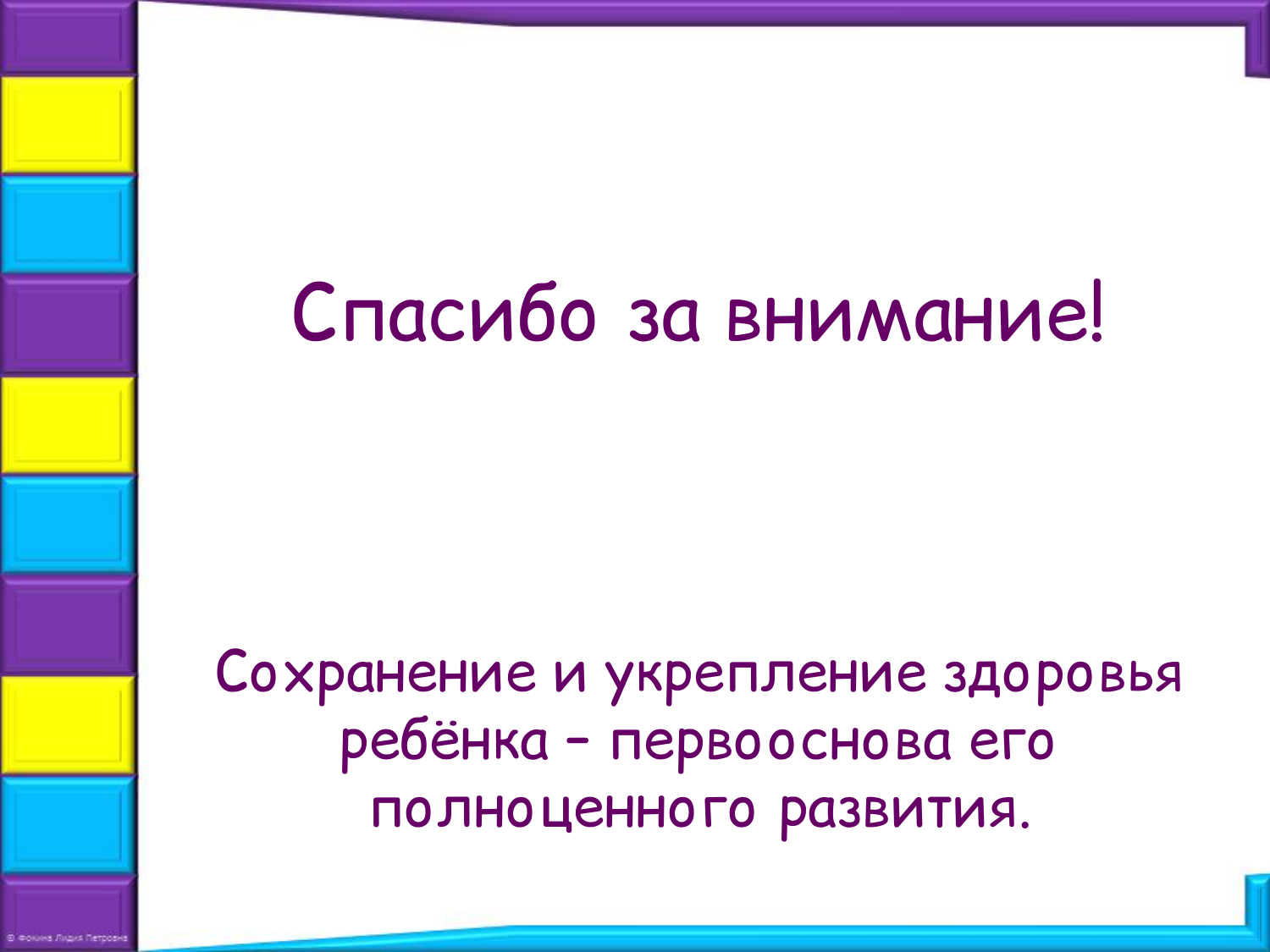

# Спасибо за внимание! Сохранение и укрепление здоровья ребёнка – первооснова его полноценного развития.